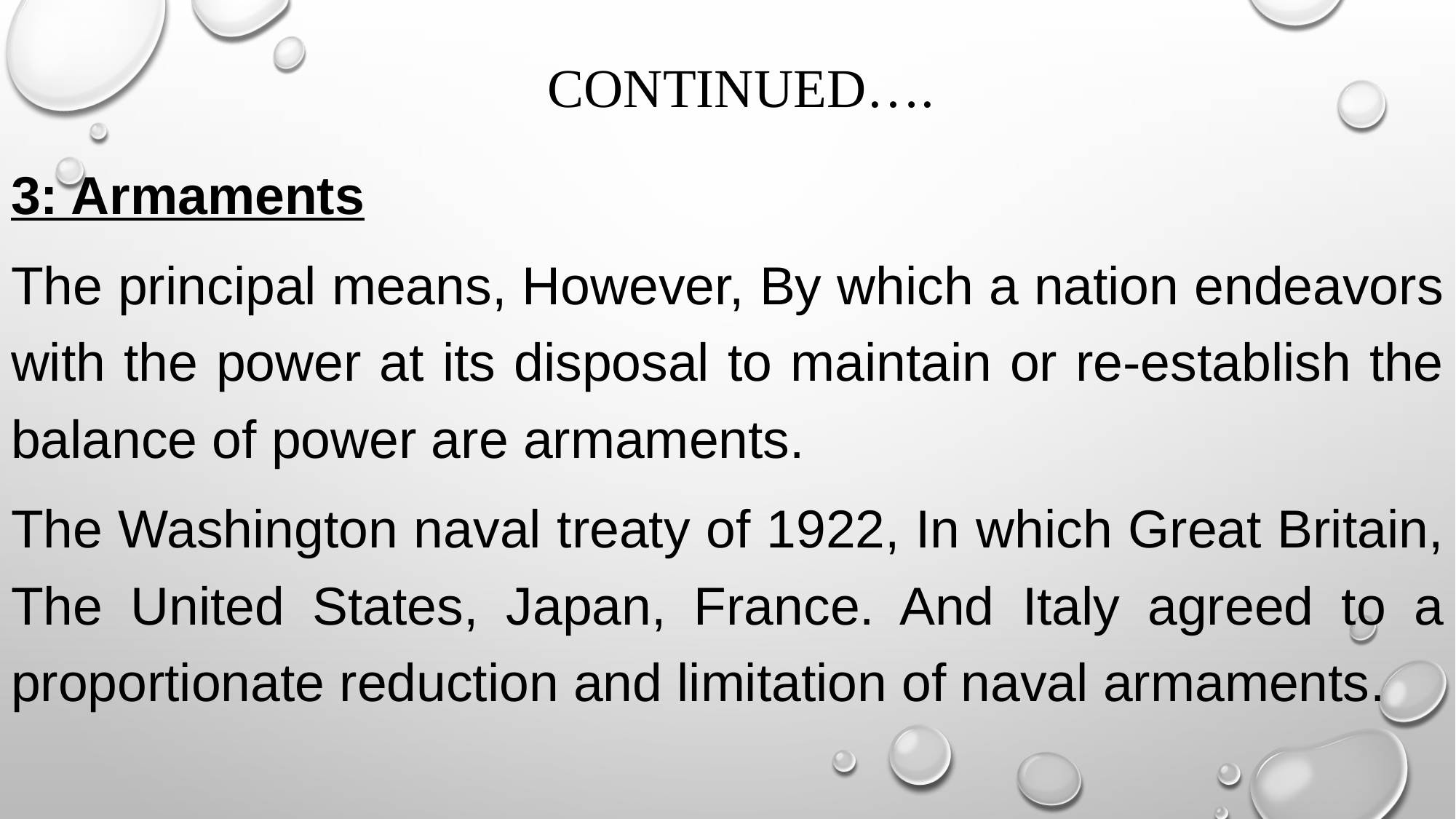

# continued….
3: Armaments
The principal means, However, By which a nation endeavors with the power at its disposal to maintain or re-establish the balance of power are armaments.
The Washington naval treaty of 1922, In which Great Britain, The United States, Japan, France. And Italy agreed to a proportionate reduction and limitation of naval armaments.